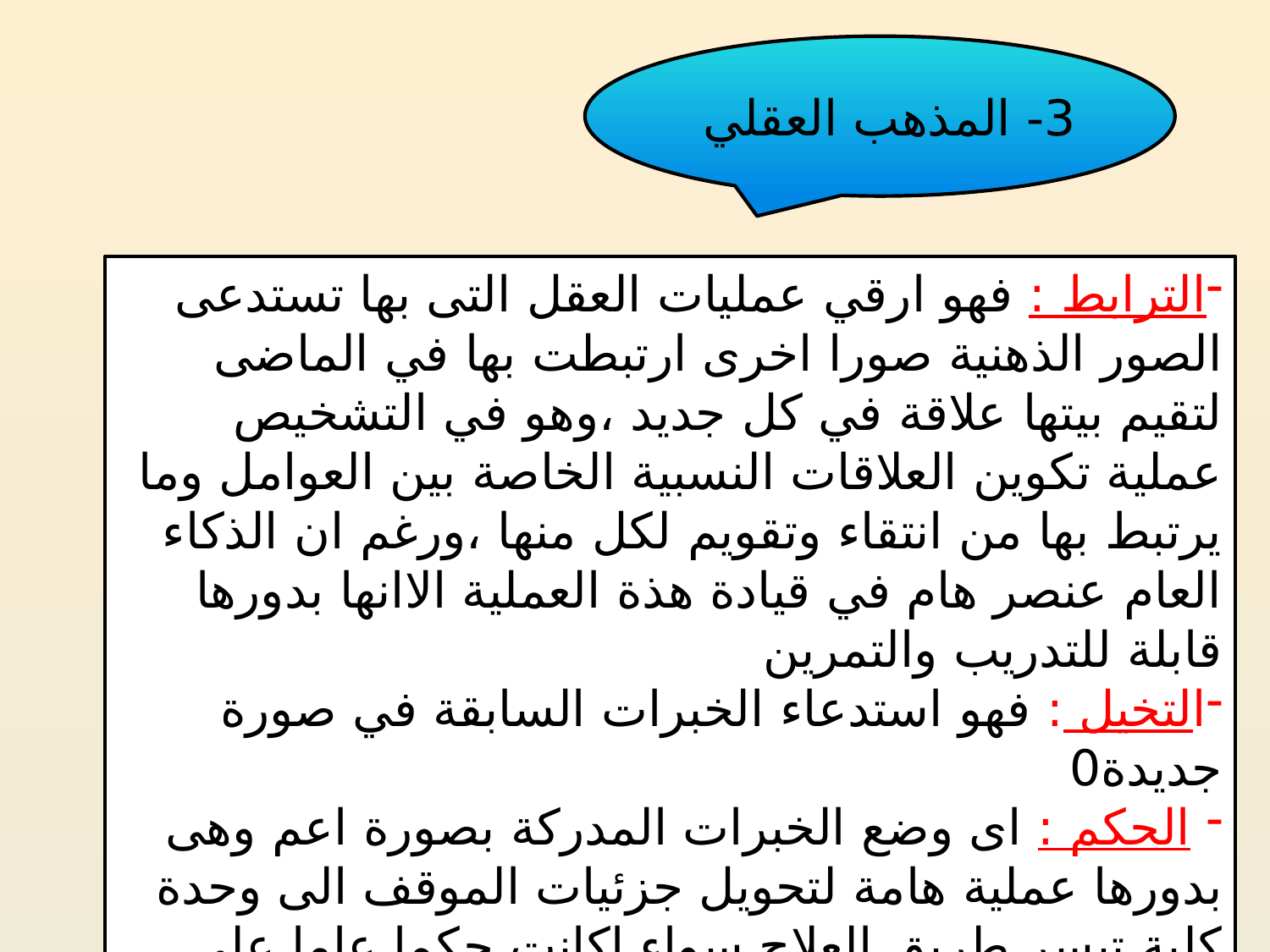

3- المذهب العقلي
الترابط : فهو ارقي عمليات العقل التى بها تستدعى الصور الذهنية صورا اخرى ارتبطت بها في الماضى لتقيم بيتها علاقة في كل جديد ،وهو في التشخيص عملية تكوين العلاقات النسبية الخاصة بين العوامل وما يرتبط بها من انتقاء وتقويم لكل منها ،ورغم ان الذكاء العام عنصر هام في قيادة هذة العملية الاانها بدورها قابلة للتدريب والتمرين
التخيل : فهو استدعاء الخبرات السابقة في صورة جديدة0
 الحكم : اى وضع الخبرات المدركة بصورة اعم وهى بدورها عملية هامة لتحويل جزئيات الموقف الى وحدة كلية تيسر طريق العلاج سواء اكانت حكما عاما على افراد او مواقف